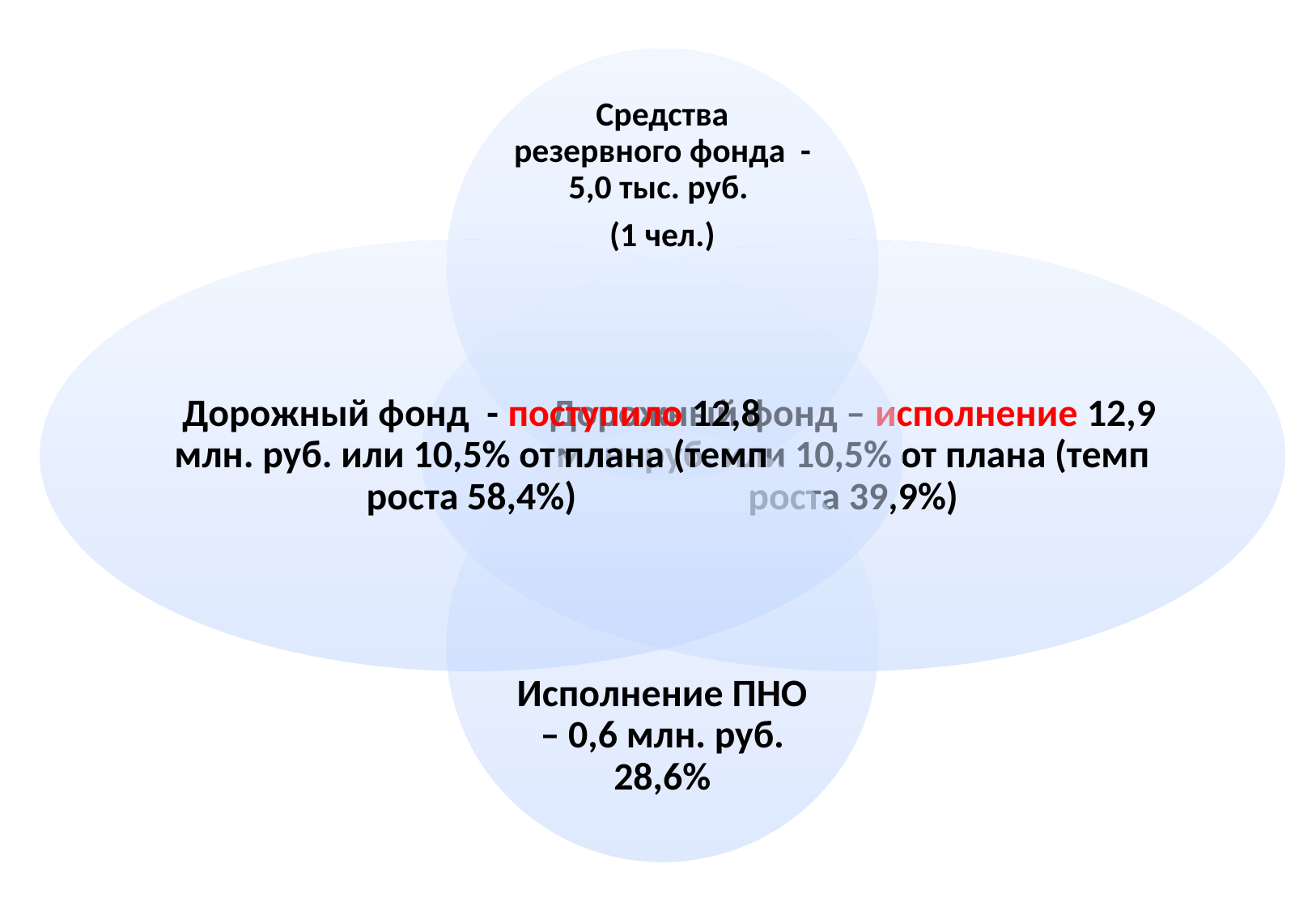

Средства резервного фонда  - 5,0 тыс. руб.
(1 чел.)
Дорожный фонд – исполнение 12,9 млн. руб. или 10,5% от плана (темп роста 39,9%)
Исполнение ПНО – 0,6 млн. руб. 28,6%
Дорожный фонд  - поступило 12,8 млн. руб. или 10,5% от плана (темп роста 58,4%)